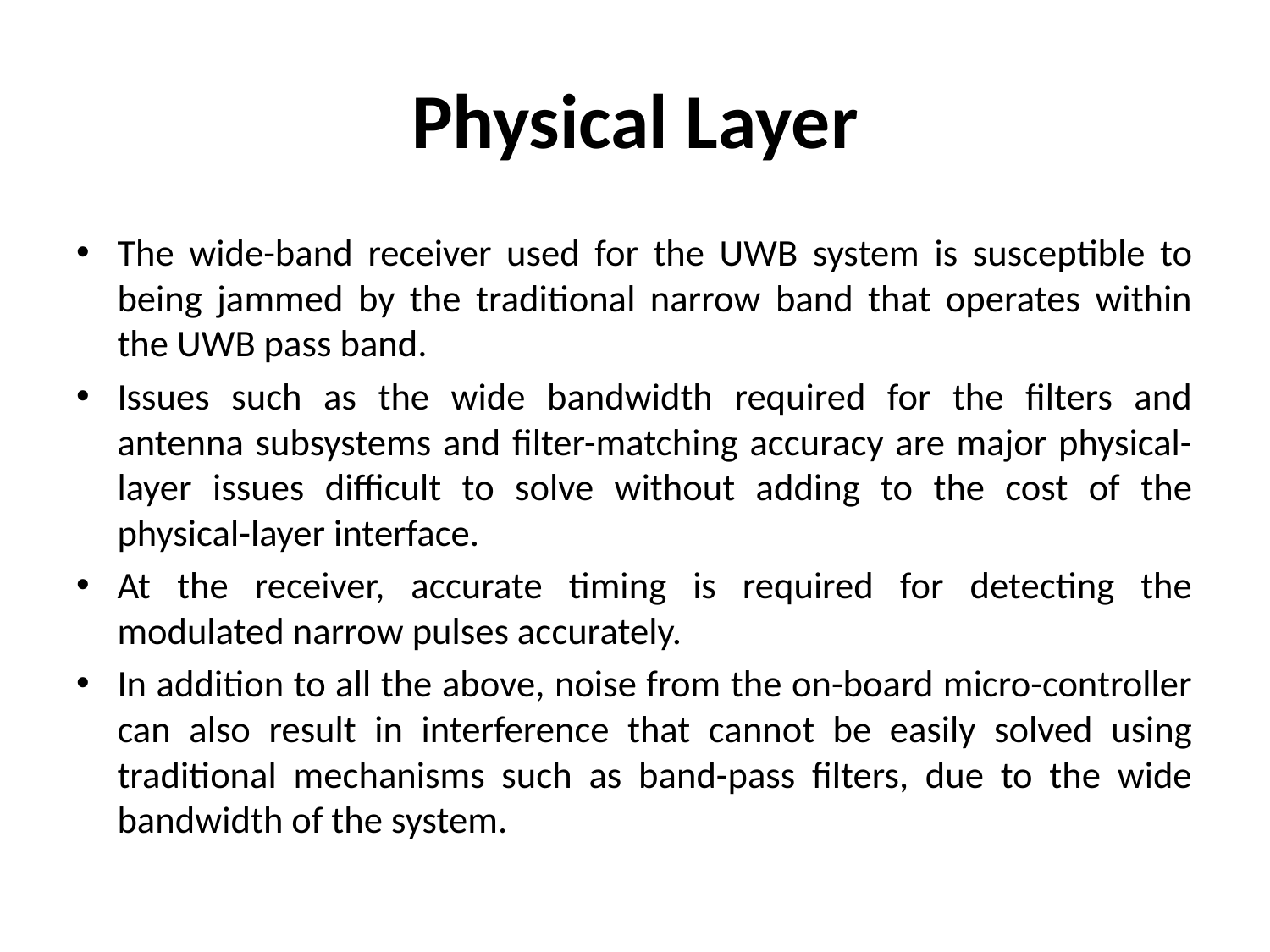

# Physical Layer
The wide-band receiver used for the UWB system is susceptible to being jammed by the traditional narrow band that operates within the UWB pass band.
Issues such as the wide bandwidth required for the filters and antenna subsystems and filter-matching accuracy are major physical-layer issues difficult to solve without adding to the cost of the physical-layer interface.
At the receiver, accurate timing is required for detecting the modulated narrow pulses accurately.
In addition to all the above, noise from the on-board micro-controller can also result in interference that cannot be easily solved using traditional mechanisms such as band-pass filters, due to the wide bandwidth of the system.